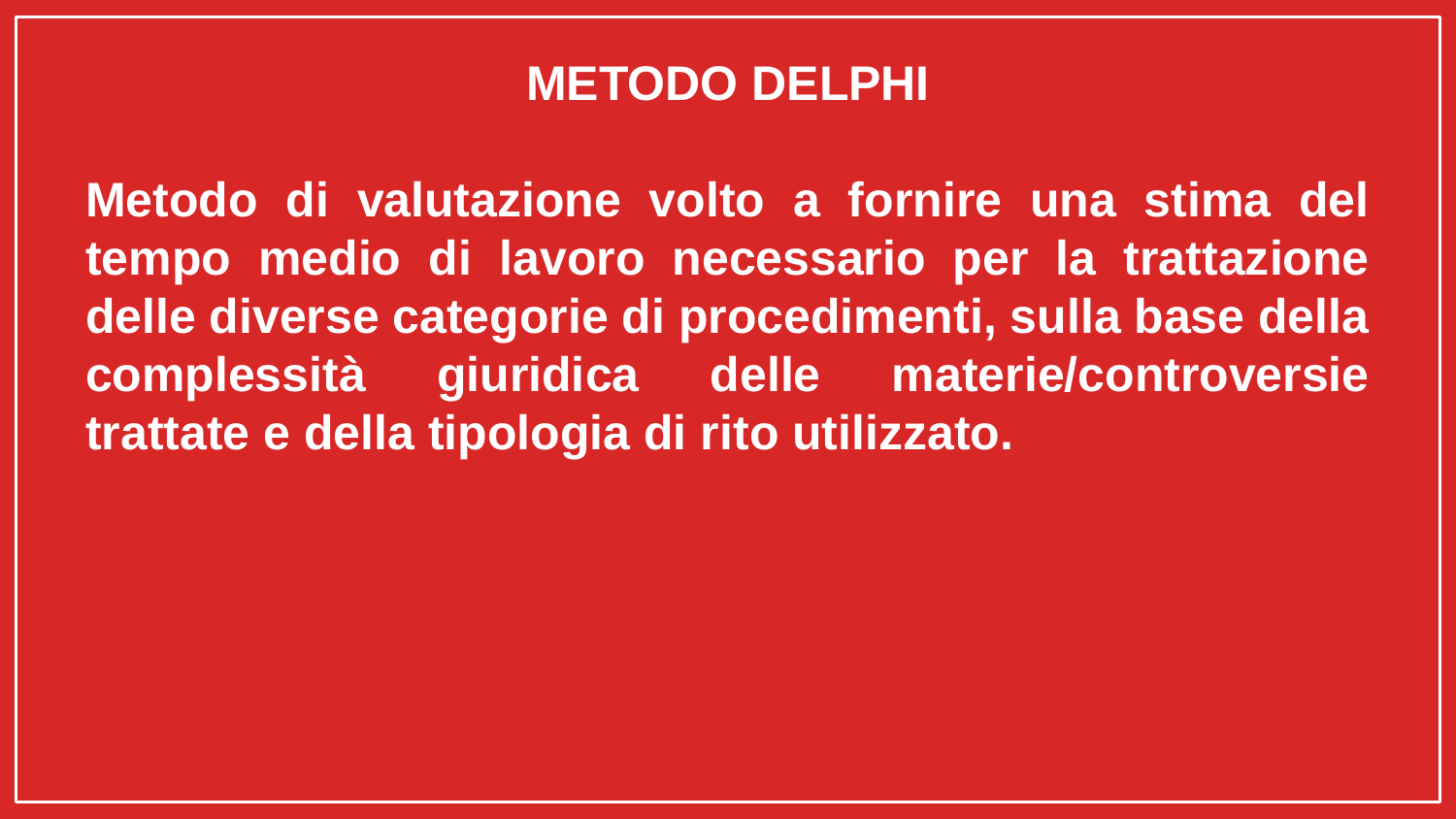

METODO DELPHI

Metodo di valutazione volto a fornire una stima del tempo medio di lavoro necessario per la trattazione delle diverse categorie di procedimenti, sulla base della complessità giuridica delle materie/controversie trattate e della tipologia di rito utilizzato.